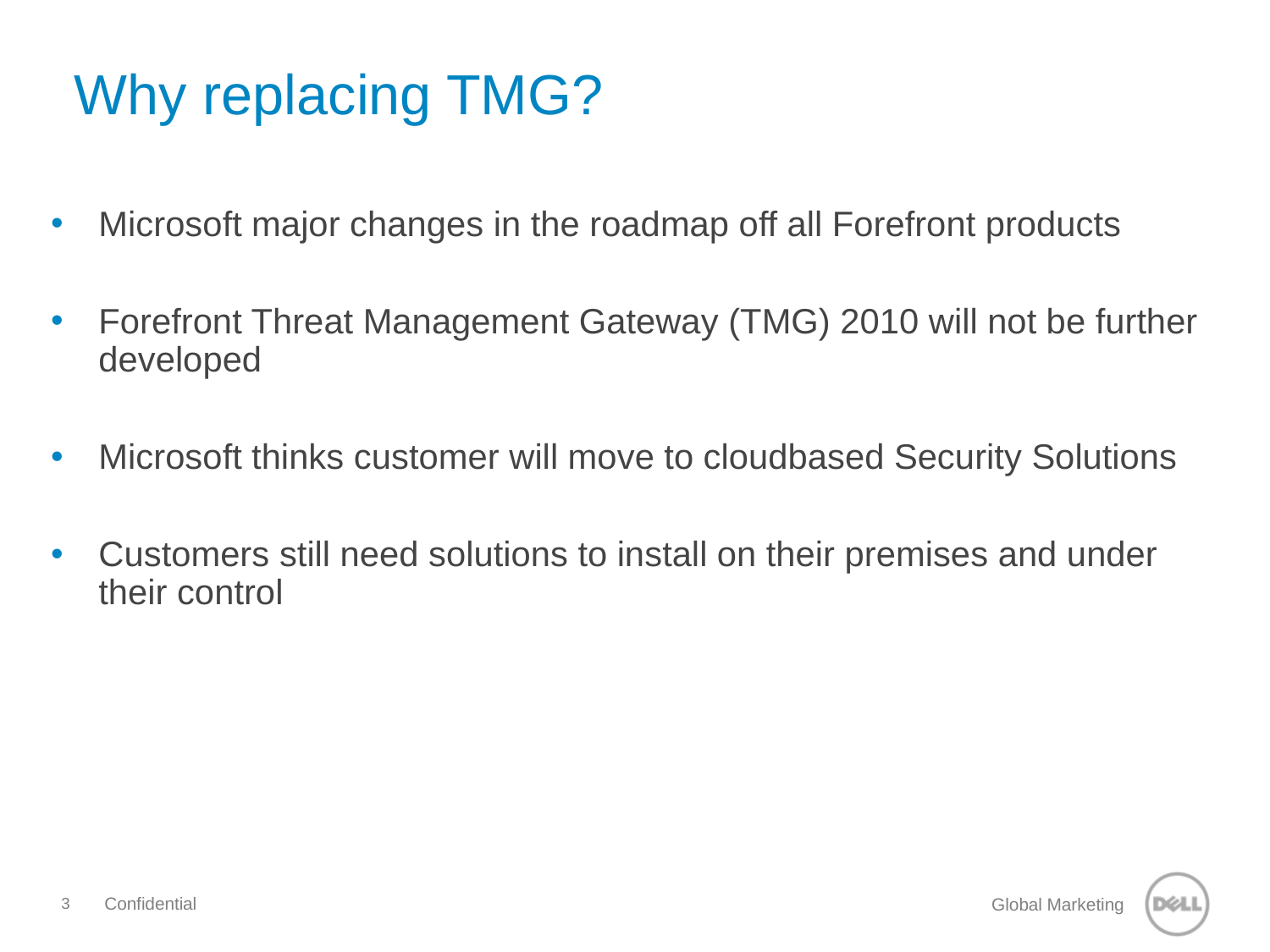

Why replacing TMG?
Microsoft major changes in the roadmap off all Forefront products

Forefront Threat Management Gateway (TMG) 2010 will not be further developed

Microsoft thinks customer will move to cloudbased Security Solutions

Customers still need solutions to install on their premises and under their control